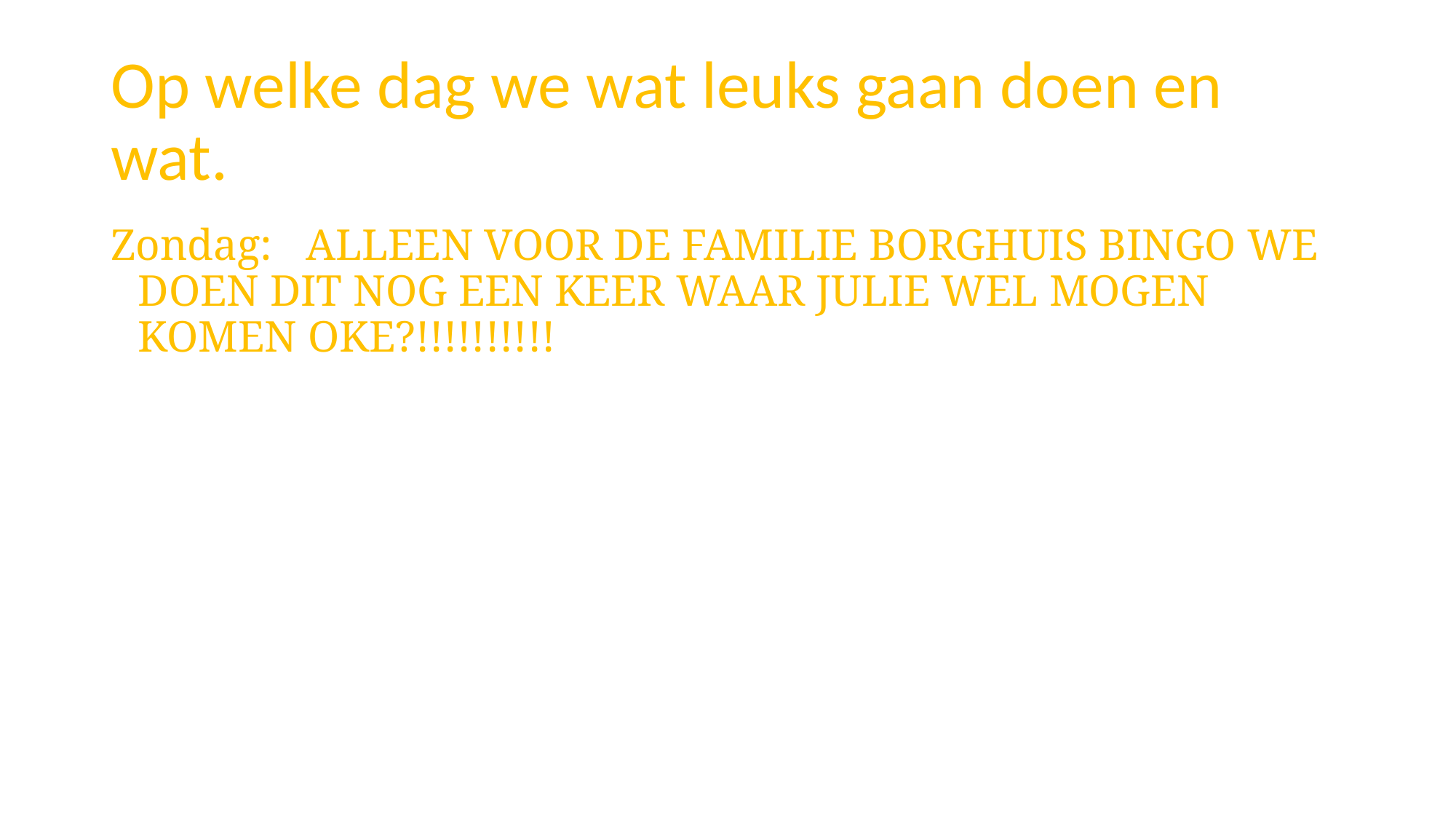

# Op welke dag we wat leuks gaan doen en wat.
Zondag:   ALLEEN VOOR DE FAMILIE BORGHUIS BINGO WE DOEN DIT NOG EEN KEER WAAR JULIE WEL MOGEN KOMEN OKE?!!!!!!!!!!